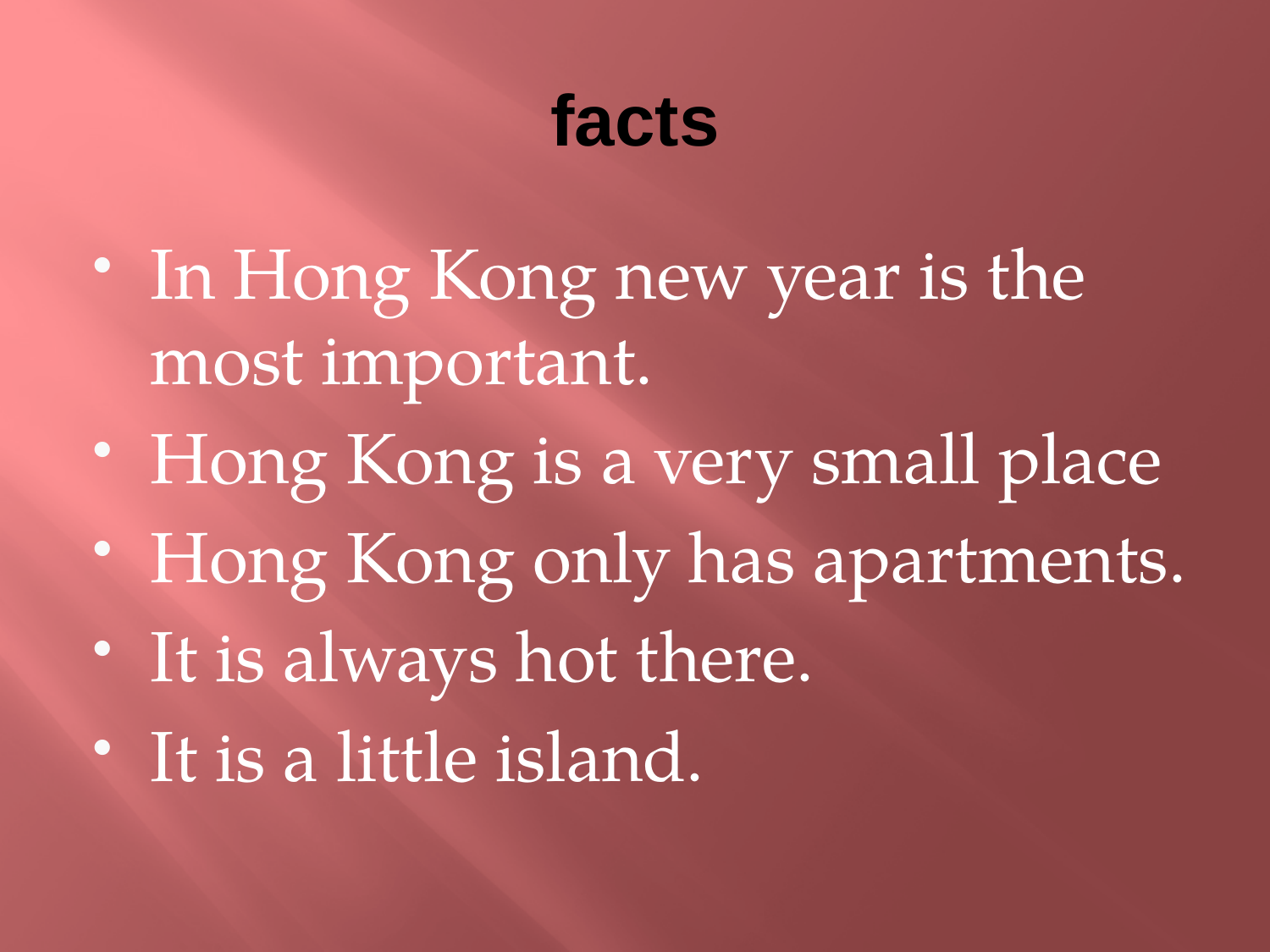

# facts
In Hong Kong new year is the most important.
Hong Kong is a very small place
Hong Kong only has apartments.
It is always hot there.
It is a little island.